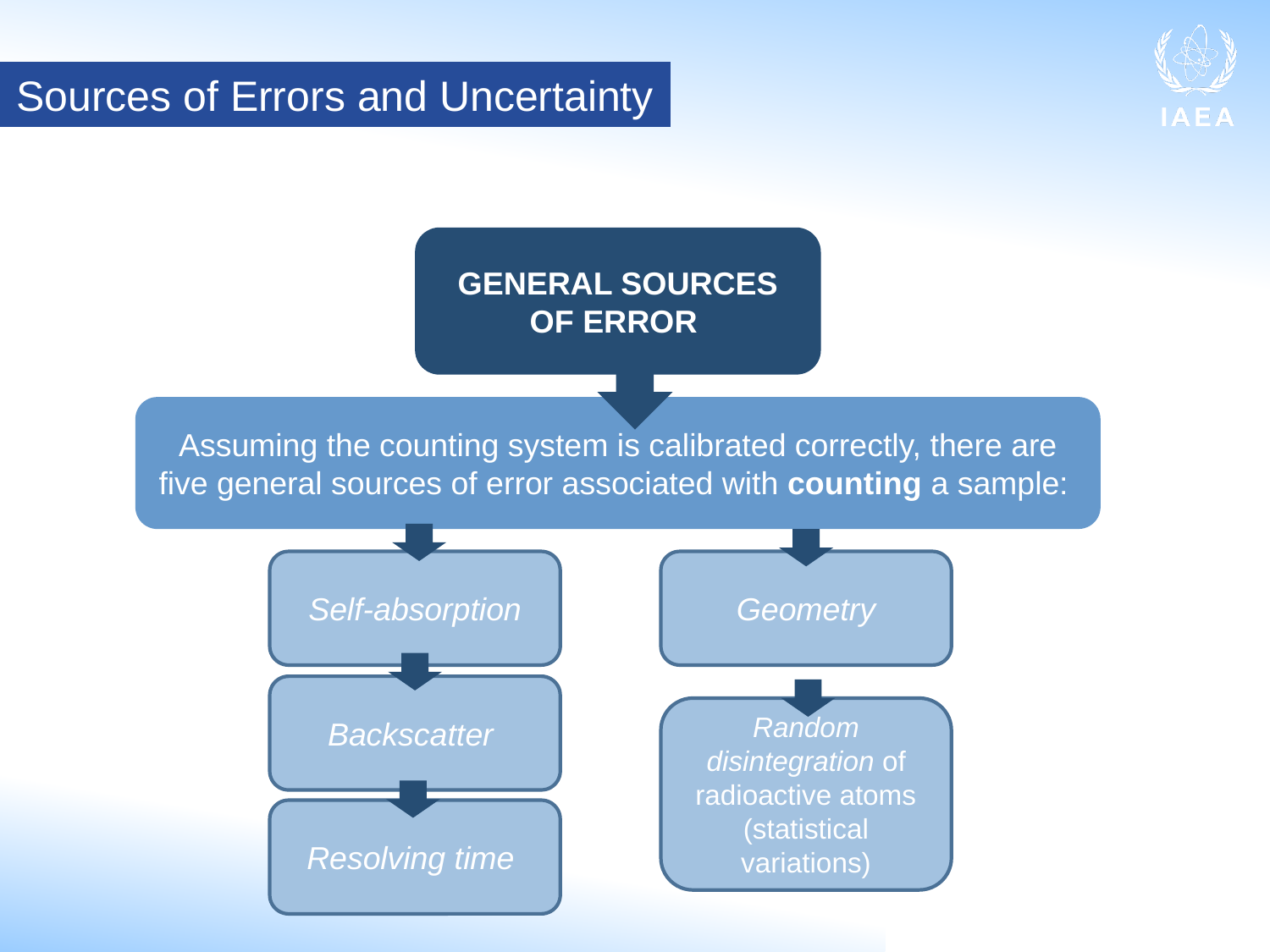

Sources of Errors and Uncertainty

GENERAL SOURCES OF ERROR

Assuming the counting system is calibrated correctly, there are five general sources of error associated with counting a sample:

Self-absorption
Geometry

Backscatter

Random disintegration of radioactive atoms (statistical variations)

Resolving time